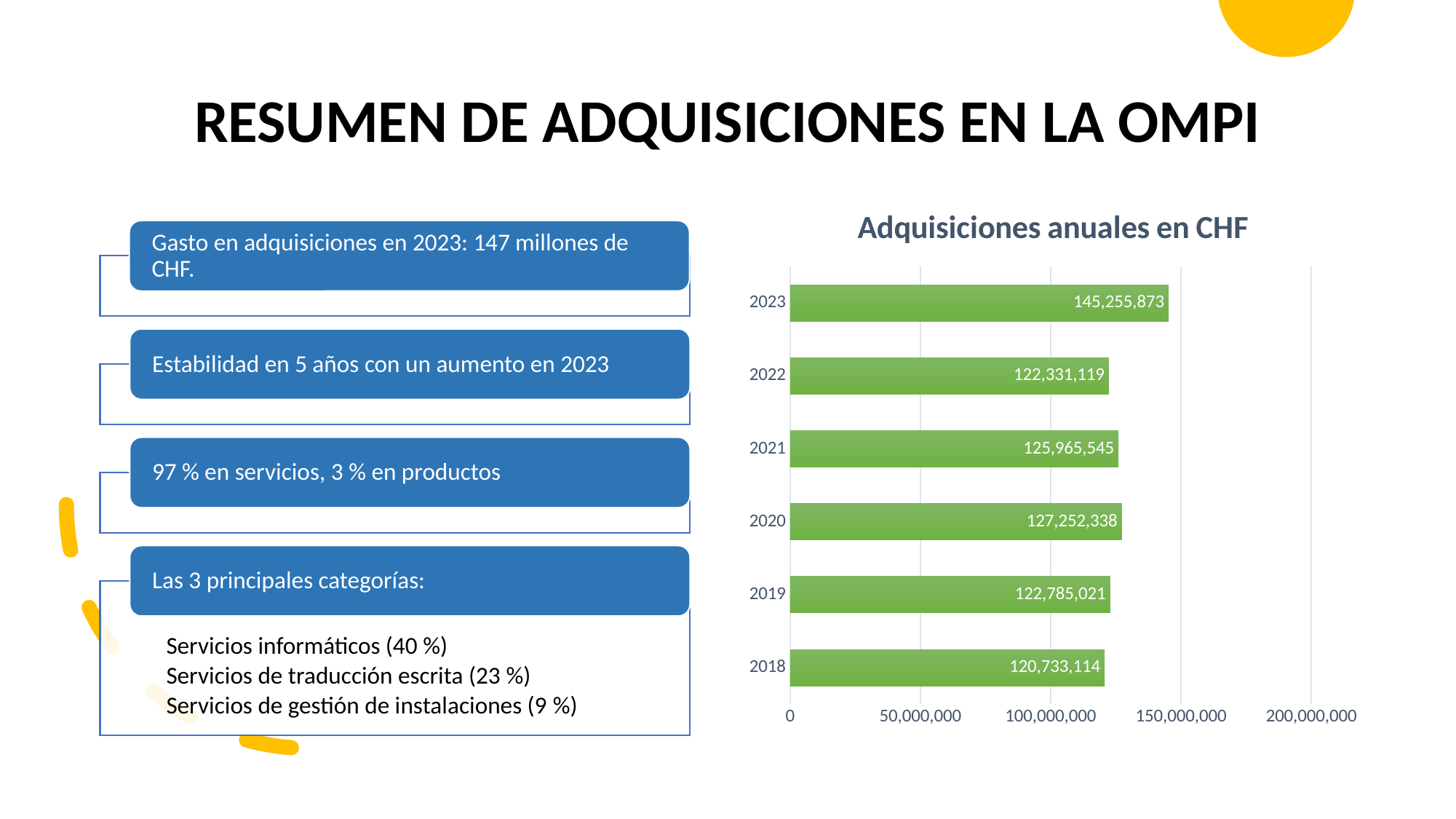

# RESUMEN DE ADQUISICIONES EN LA OMPI

### Chart: Adquisiciones anuales en CHF

| Category | Procurement value |
|---|---|
| 2018 | 120733114.0 |
| 2019 | 122785021.0 |
| 2020 | 127252338.0 |
| 2021 | 125965545.0 |
| 2022 | 122331119.0 |
| 2023 | 145255873.0 |
Gasto en adquisiciones en 2023: 147 millones de CHF.
Estabilidad en 5 años con un aumento en 2023
97 % en servicios, 3 % en productos
	Servicios informáticos (40 %)
Servicios de traducción escrita (23 %)
Servicios de gestión de instalaciones (9 %)
Las 3 principales categorías: